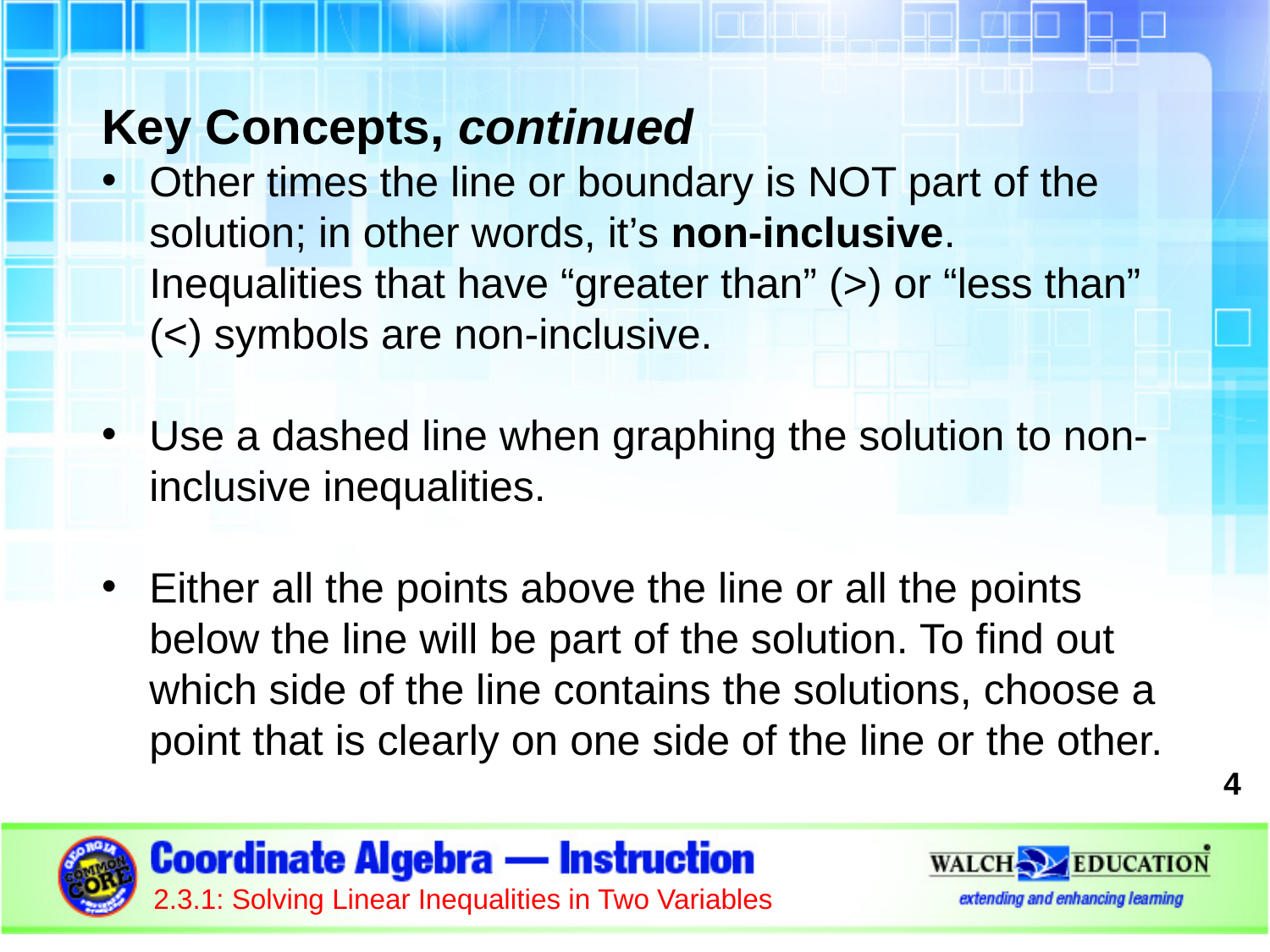

Key Concepts, continued
Other times the line or boundary is NOT part of the solution; in other words, it’s non-inclusive. Inequalities that have “greater than” (>) or “less than” (<) symbols are non-inclusive.

Use a dashed line when graphing the solution to non-inclusive inequalities.

Either all the points above the line or all the points below the line will be part of the solution. To find out which side of the line contains the solutions, choose a point that is clearly on one side of the line or the other.

4
2.3.1: Solving Linear Inequalities in Two Variables